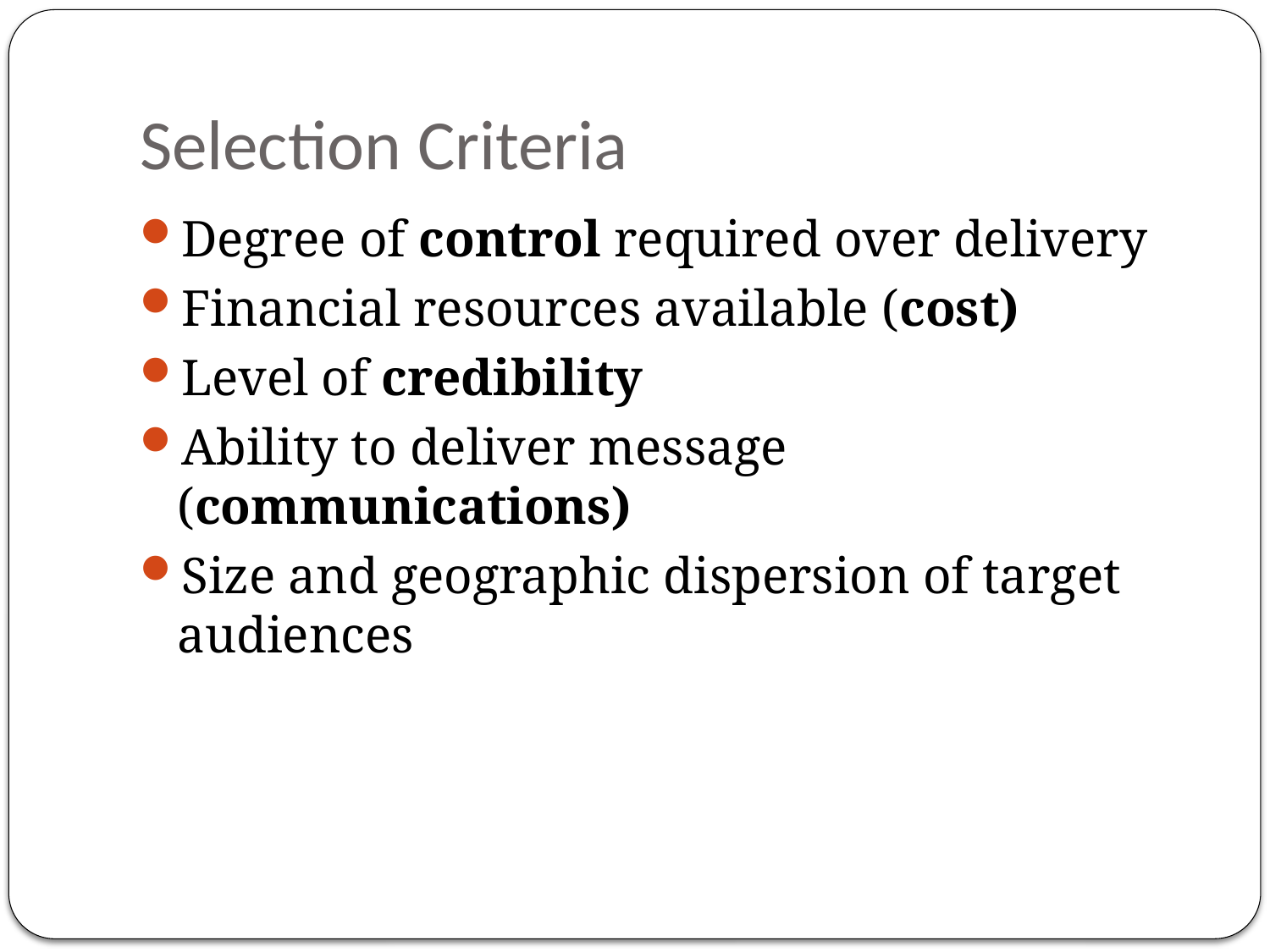

# Selection Criteria
Degree of control required over delivery
Financial resources available (cost)
Level of credibility
Ability to deliver message (communications)
Size and geographic dispersion of target audiences